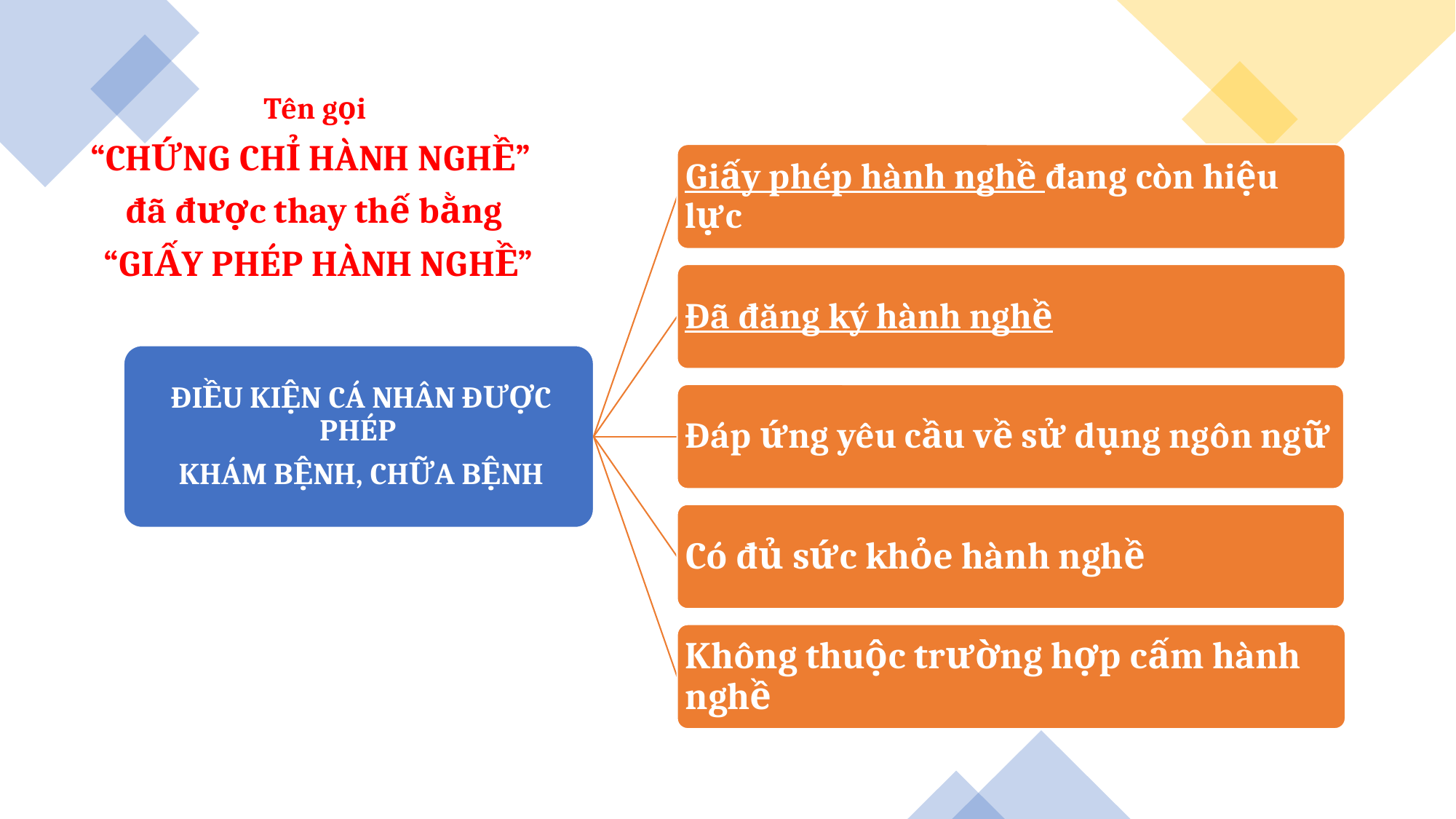

Tên gọi
“CHỨNG CHỈ HÀNH NGHỀ”
đã được thay thế bằng
 “GIẤY PHÉP HÀNH NGHỀ”
ĐIỀU KIỆN CÁ NHÂN ĐƯỢC PHÉP
KHÁM BỆNH, CHỮA BỆNH

Giấy phép hành nghề đang còn hiệu lực

Đã đăng ký hành nghề

Đáp ứng yêu cầu về sử dụng ngôn ngữ

Có đủ sức khỏe hành nghề

Không thuộc trường hợp cấm hành nghề